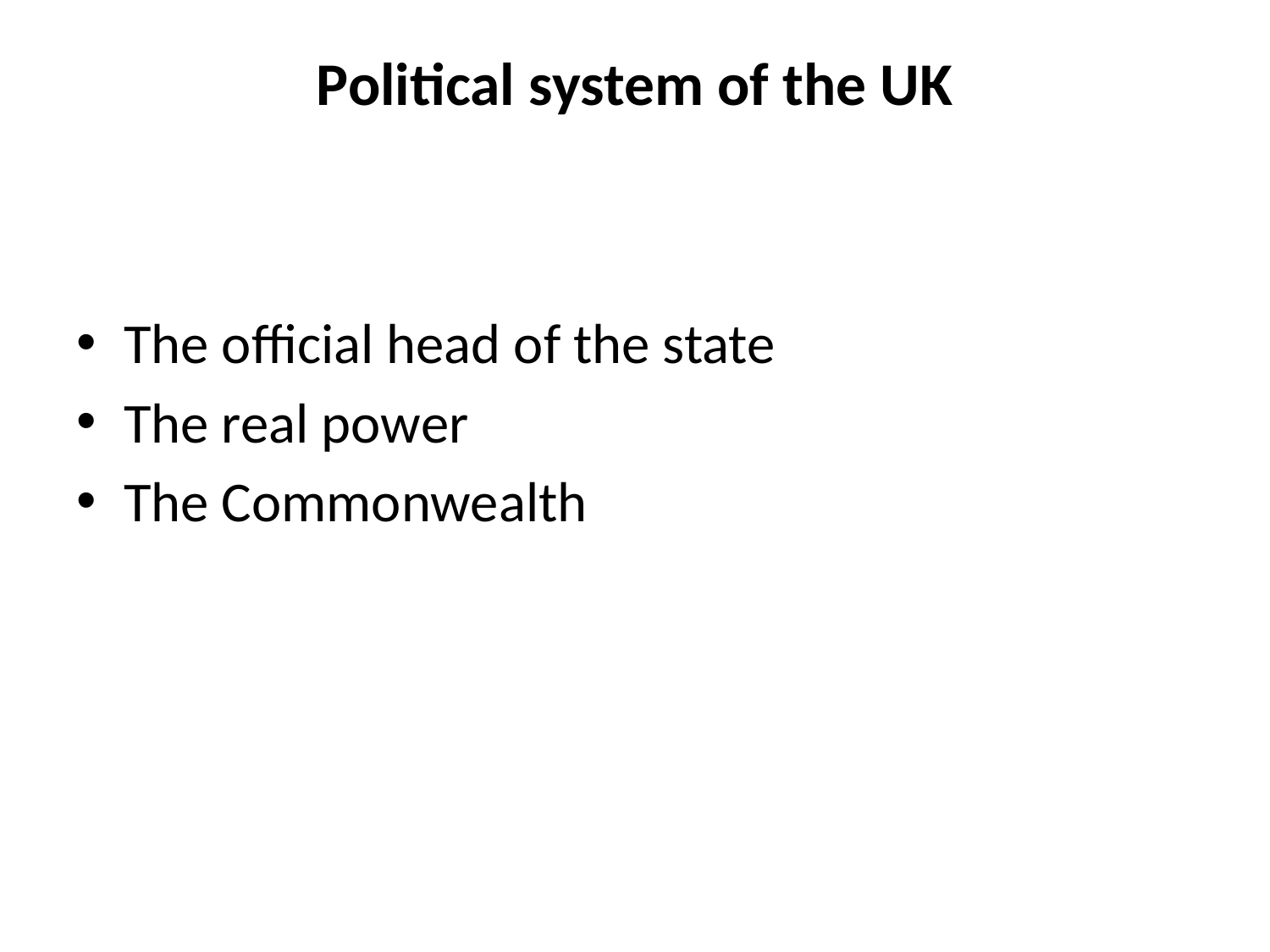

# Political system of the UK

The official head of the state
The real power
The Commonwealth